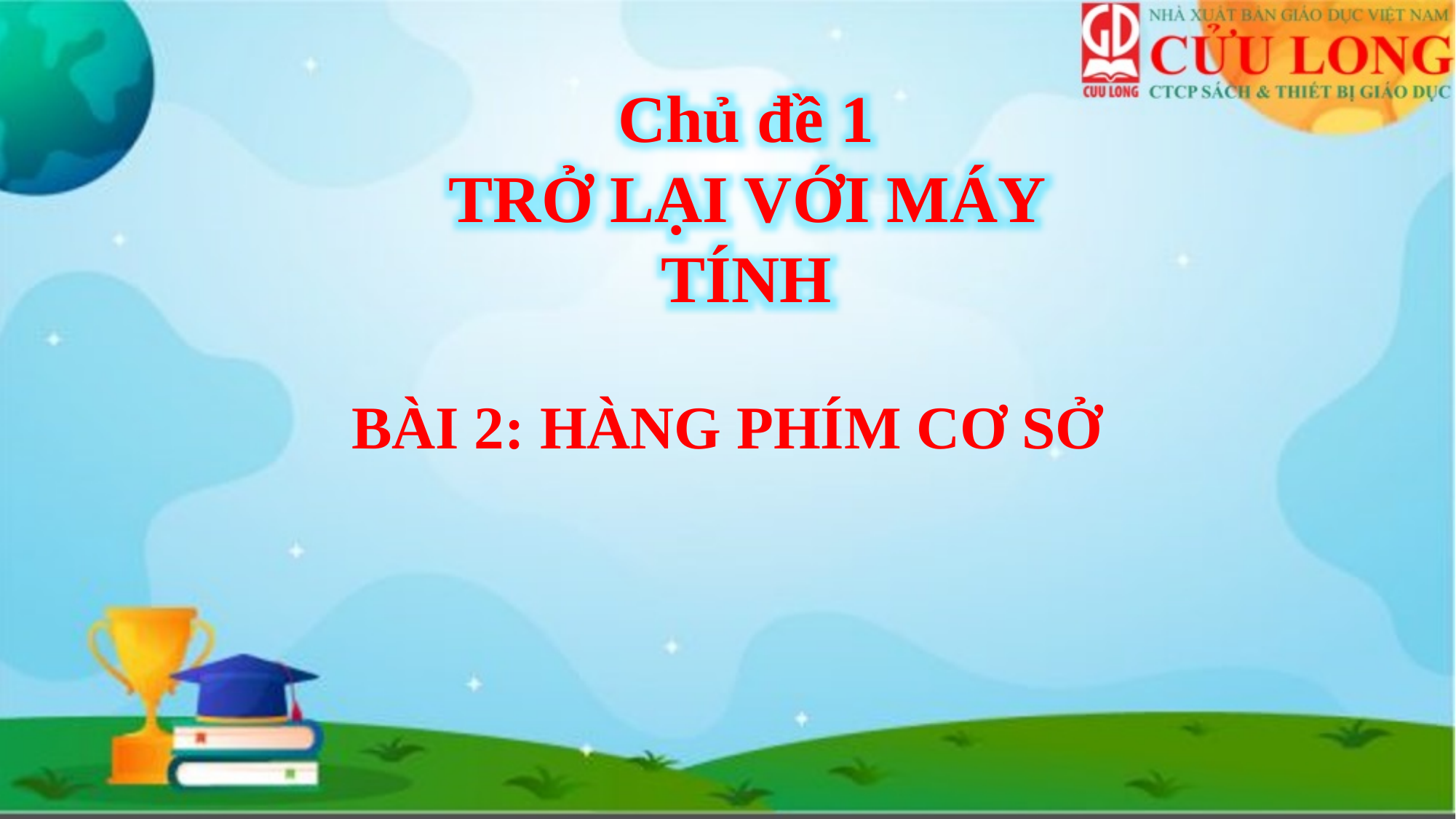

Chủ đề 1
TRỞ LẠI VỚI MÁY TÍNH
BÀI 2: HÀNG PHÍM CƠ SỞ